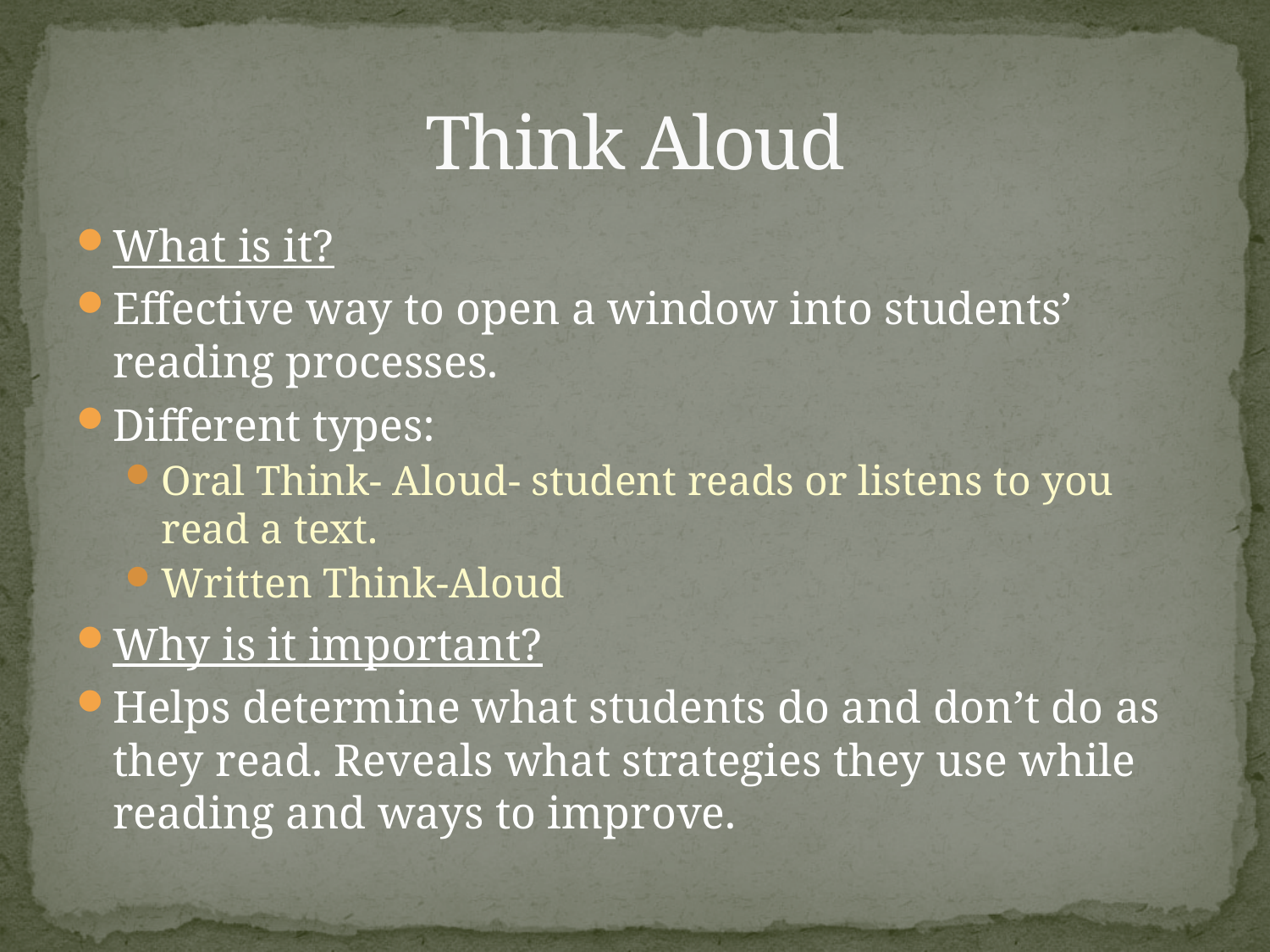

# Think Aloud
What is it?
Effective way to open a window into students’ reading processes.
Different types:
Oral Think- Aloud- student reads or listens to you read a text.
Written Think-Aloud
Why is it important?
Helps determine what students do and don’t do as they read. Reveals what strategies they use while reading and ways to improve.